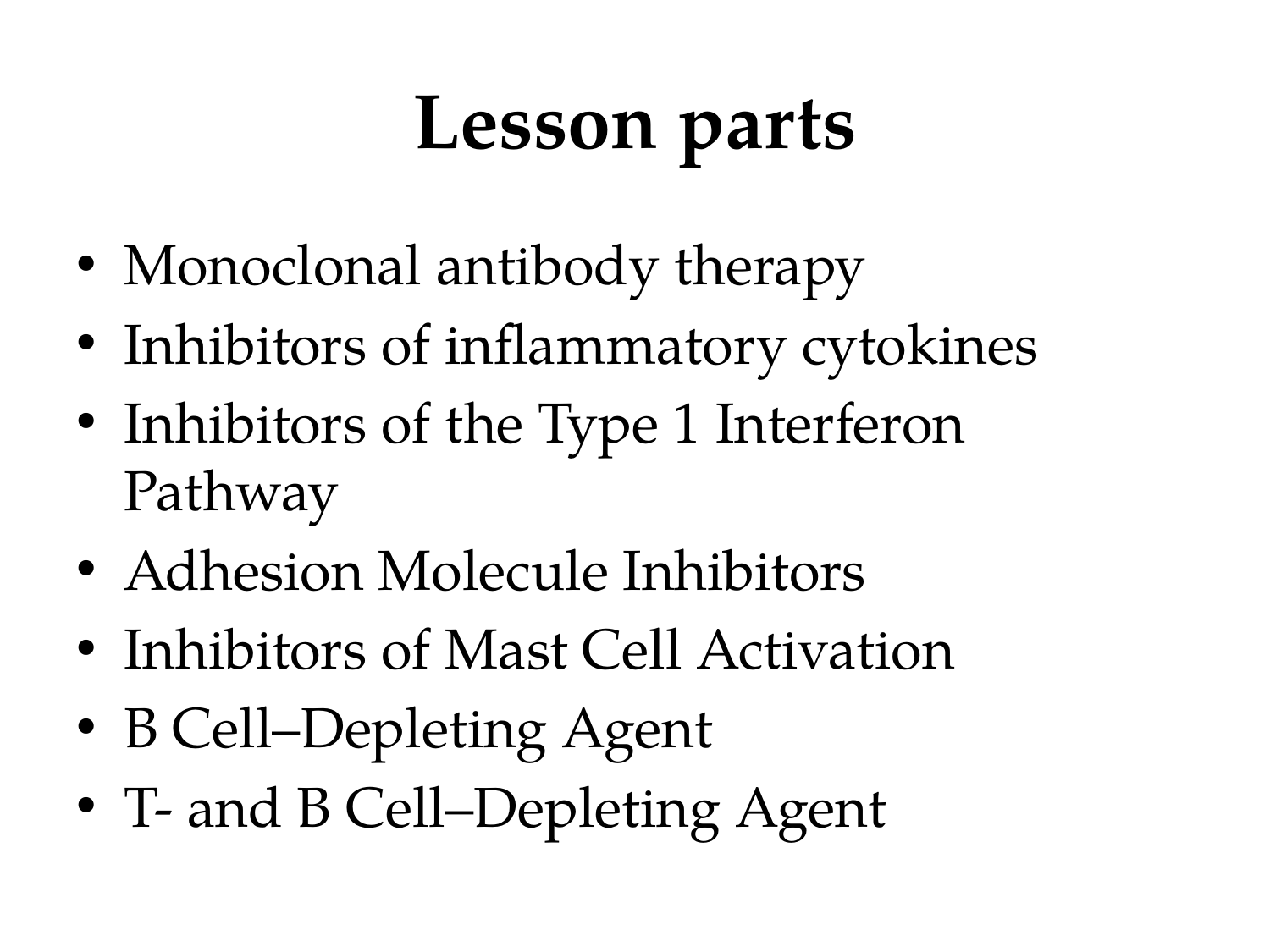

# Lesson parts
Monoclonal antibody therapy
Inhibitors of inflammatory cytokines
Inhibitors of the Type 1 Interferon Pathway
Adhesion Molecule Inhibitors
Inhibitors of Mast Cell Activation
B Cell–Depleting Agent
T- and B Cell–Depleting Agent